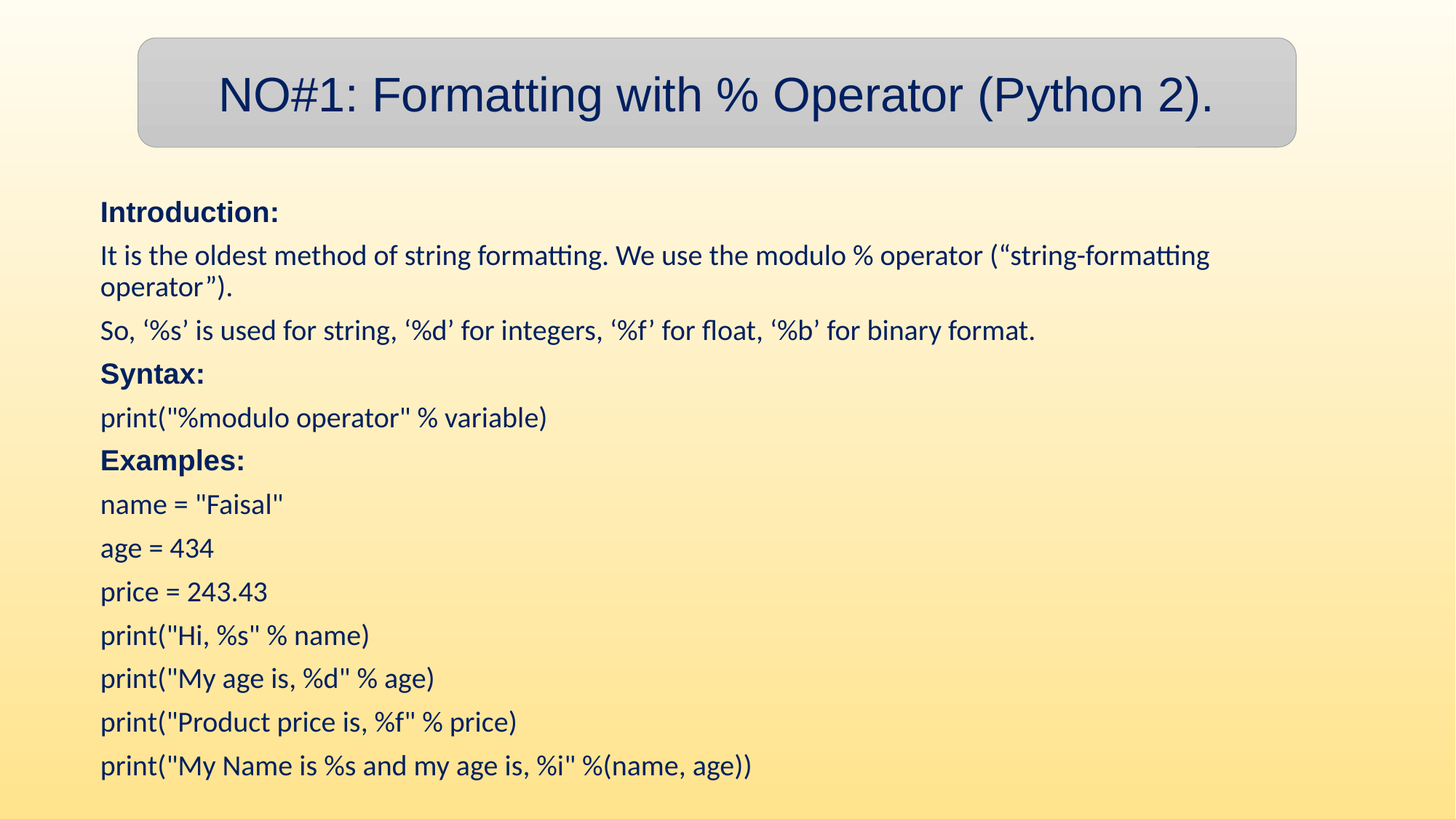

NO#1: Formatting with % Operator (Python 2).
Introduction:
It is the oldest method of string formatting. We use the modulo % operator (“string-formatting operator”).
So, ‘%s’ is used for string, ‘%d’ for integers, ‘%f’ for float, ‘%b’ for binary format.
Syntax:
print("%modulo operator" % variable)
Examples:
name = "Faisal"
age = 434
price = 243.43
print("Hi, %s" % name)
print("My age is, %d" % age)
print("Product price is, %f" % price)
print("My Name is %s and my age is, %i" %(name, age))